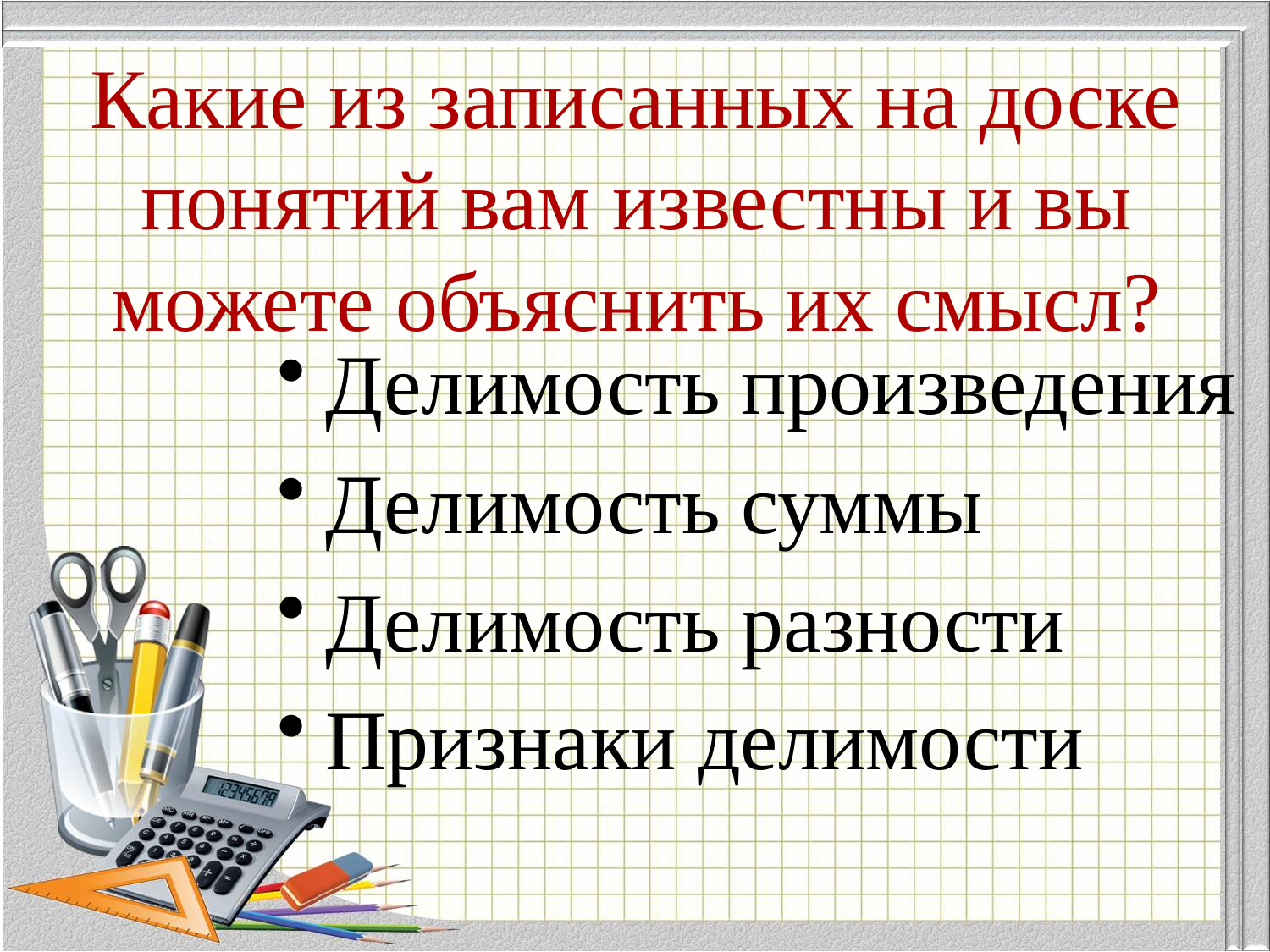

# Какие из записанных на доске понятий вам известны и вы можете объяснить их смысл?
Делимость произведения
Делимость суммы
Делимость разности
Признаки делимости